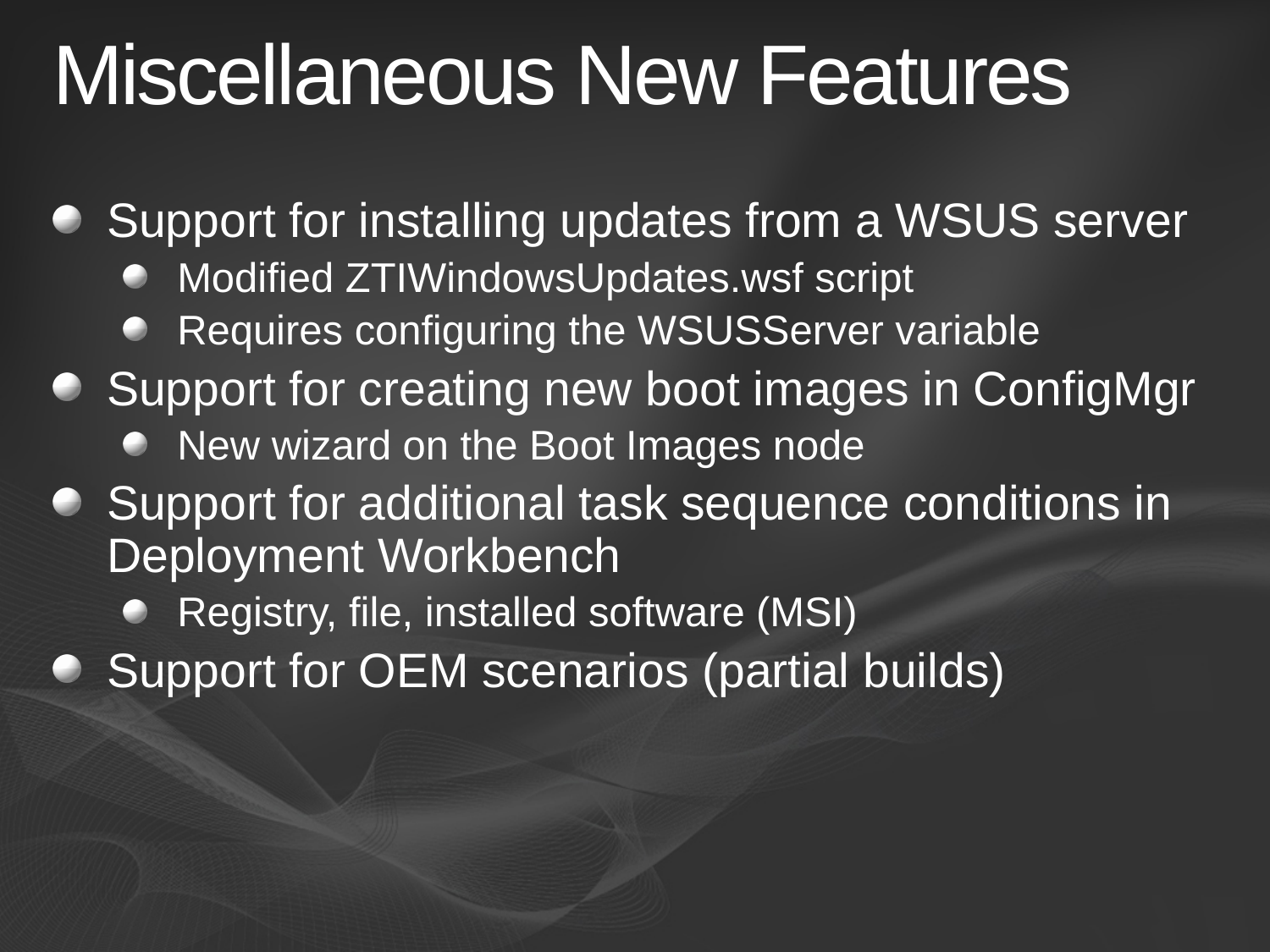

# Miscellaneous New Features
Support for installing updates from a WSUS server
Modified ZTIWindowsUpdates.wsf script
Requires configuring the WSUSServer variable
Support for creating new boot images in ConfigMgr
New wizard on the Boot Images node
Support for additional task sequence conditions in Deployment Workbench
Registry, file, installed software (MSI)
Support for OEM scenarios (partial builds)